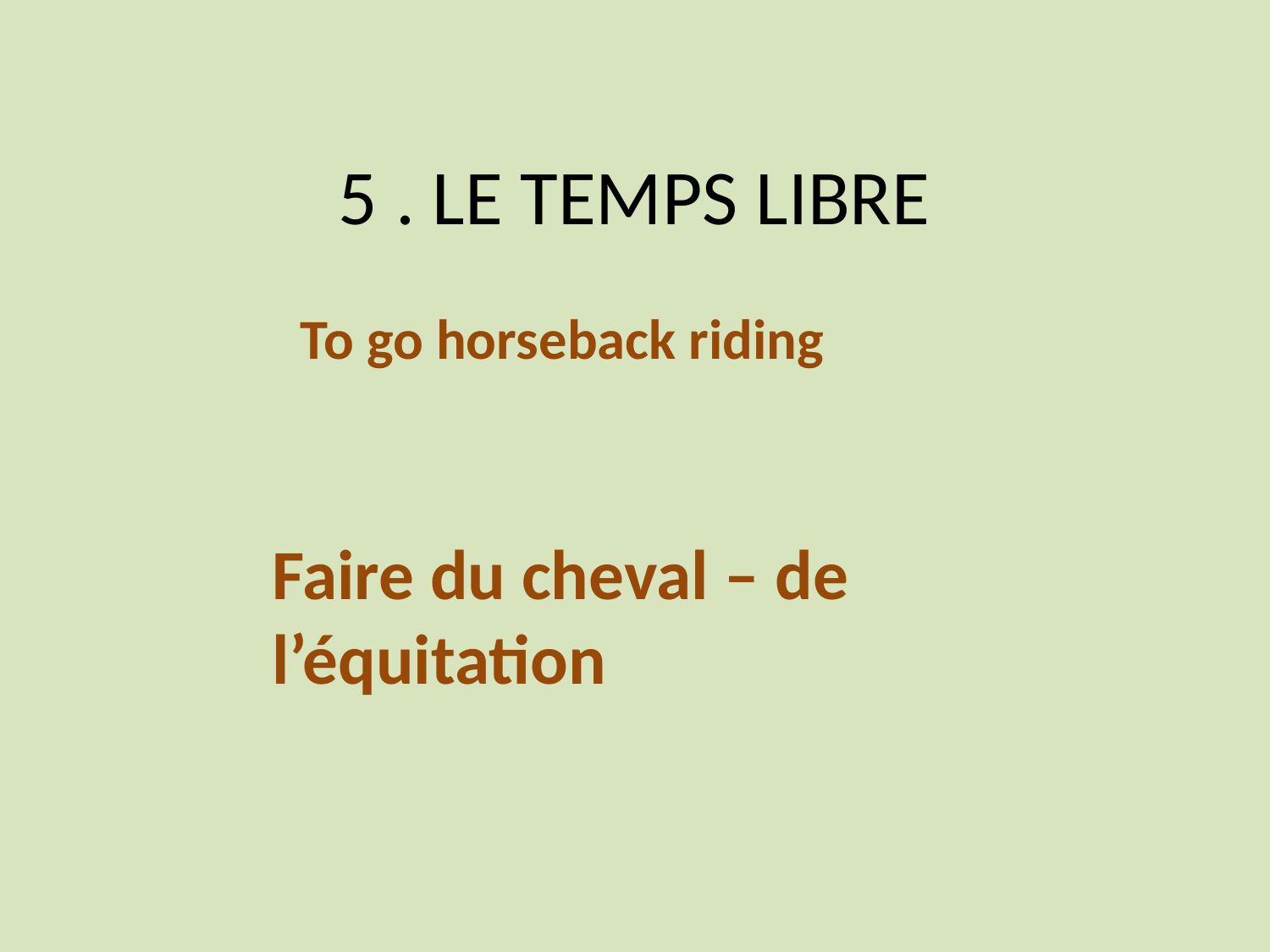

# 5 . LE TEMPS LIBRE
To go horseback riding
Faire du cheval – de l’équitation